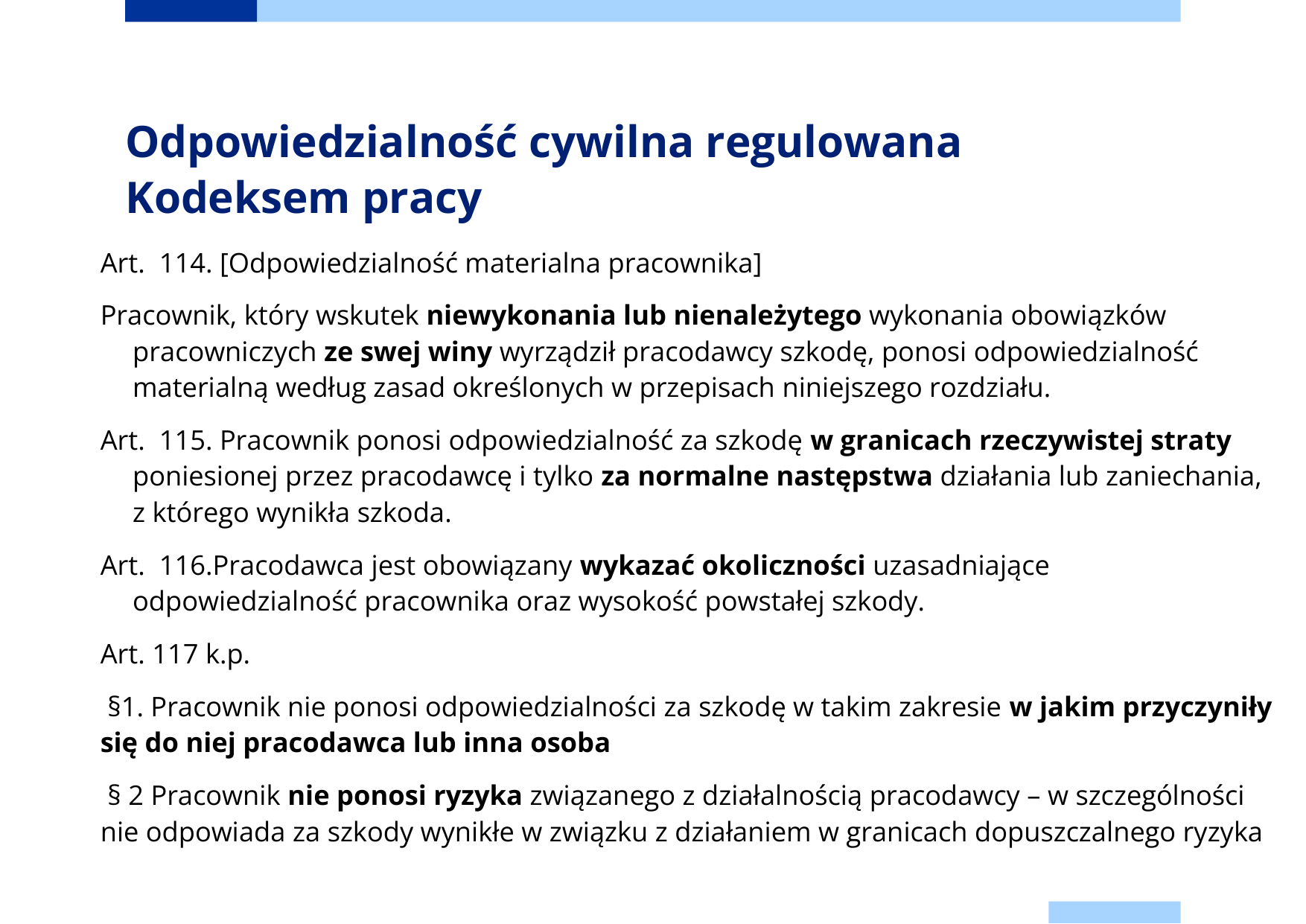

# Odpowiedzialność cywilna regulowana Kodeksem pracy
Art.  114. [Odpowiedzialność materialna pracownika]
Pracownik, który wskutek niewykonania lub nienależytego wykonania obowiązków pracowniczych ze swej winy wyrządził pracodawcy szkodę, ponosi odpowiedzialność materialną według zasad określonych w przepisach niniejszego rozdziału.
Art.  115. Pracownik ponosi odpowiedzialność za szkodę w granicach rzeczywistej straty poniesionej przez pracodawcę i tylko za normalne następstwa działania lub zaniechania, z którego wynikła szkoda.
Art.  116.Pracodawca jest obowiązany wykazać okoliczności uzasadniające odpowiedzialność pracownika oraz wysokość powstałej szkody.
Art. 117 k.p.
 §1. Pracownik nie ponosi odpowiedzialności za szkodę w takim zakresie w jakim przyczyniły się do niej pracodawca lub inna osoba
 § 2 Pracownik nie ponosi ryzyka związanego z działalnością pracodawcy – w szczególności nie odpowiada za szkody wynikłe w związku z działaniem w granicach dopuszczalnego ryzyka